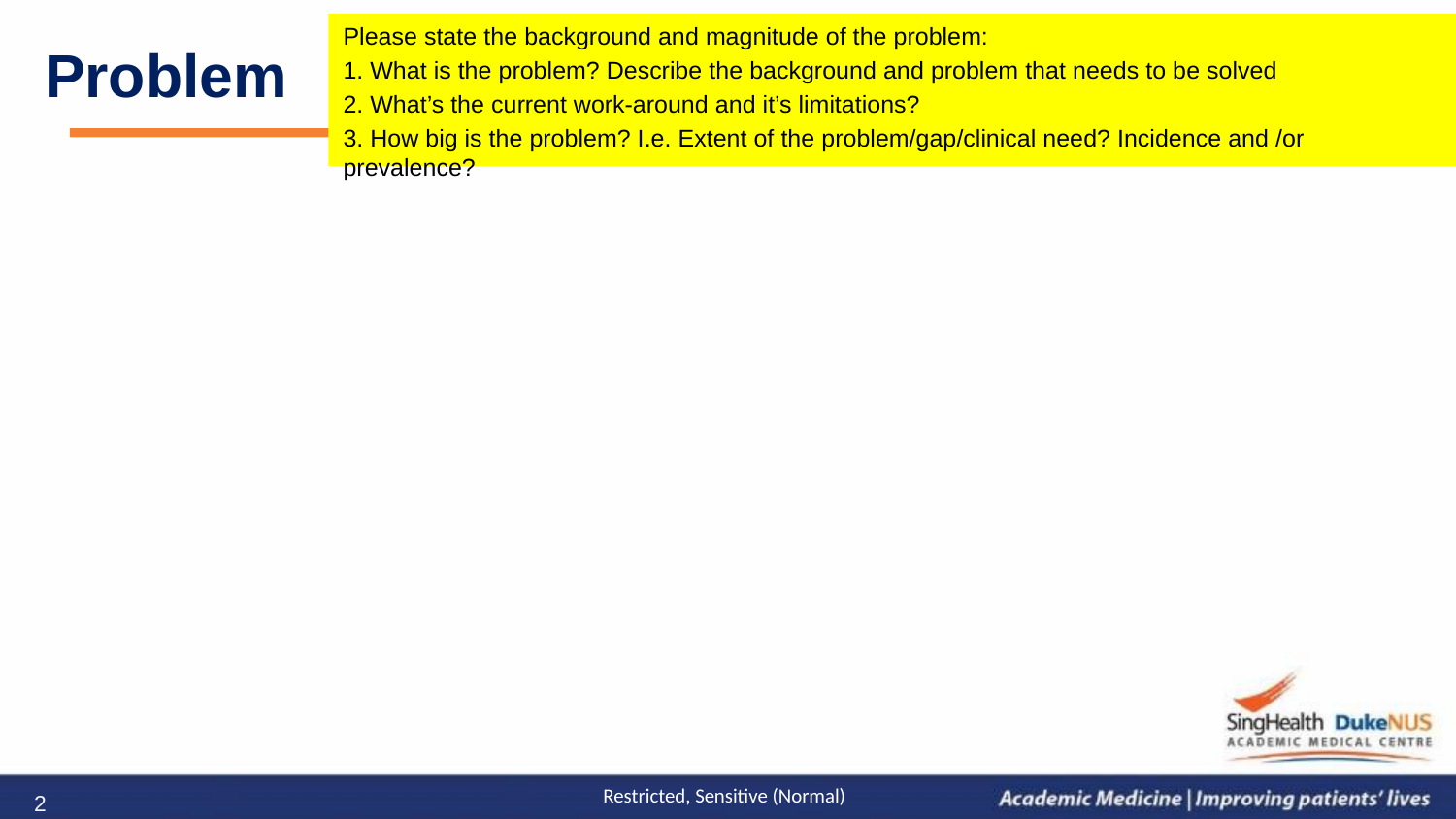

# Problem
Please state the background and magnitude of the problem:
1. What is the problem? Describe the background and problem that needs to be solved
2. What’s the current work-around and it’s limitations?
3. How big is the problem? I.e. Extent of the problem/gap/clinical need? Incidence and /or prevalence?